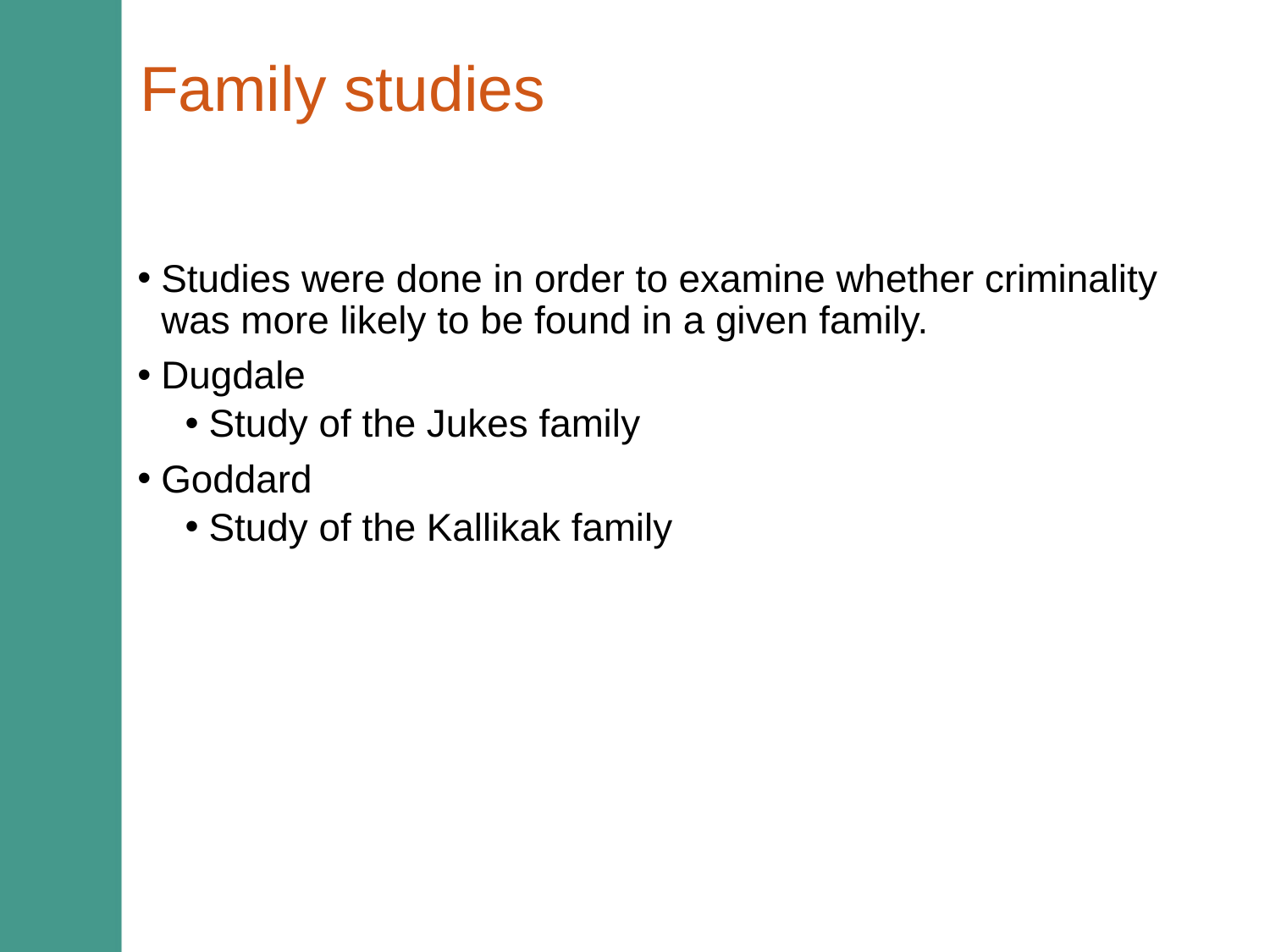

# Family studies
Studies were done in order to examine whether criminality was more likely to be found in a given family.
Dugdale
Study of the Jukes family
Goddard
Study of the Kallikak family